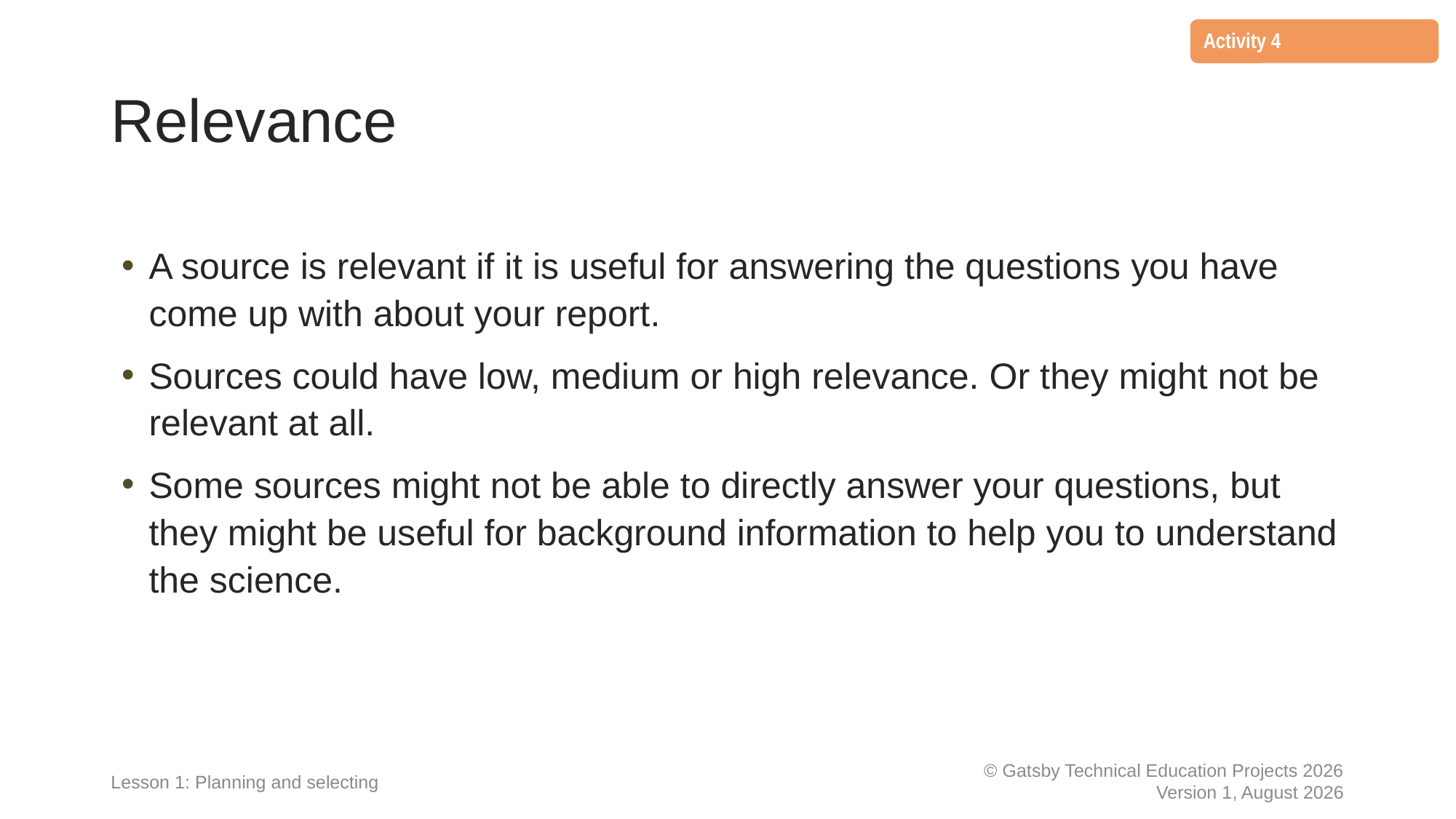

Activity 4

# Relevance
A source is relevant if it is useful for answering the questions you have come up with about your report.
Sources could have low, medium or high relevance. Or they might not be relevant at all.
Some sources might not be able to directly answer your questions, but they might be useful for background information to help you to understand the science.
Lesson 1: Planning and selecting